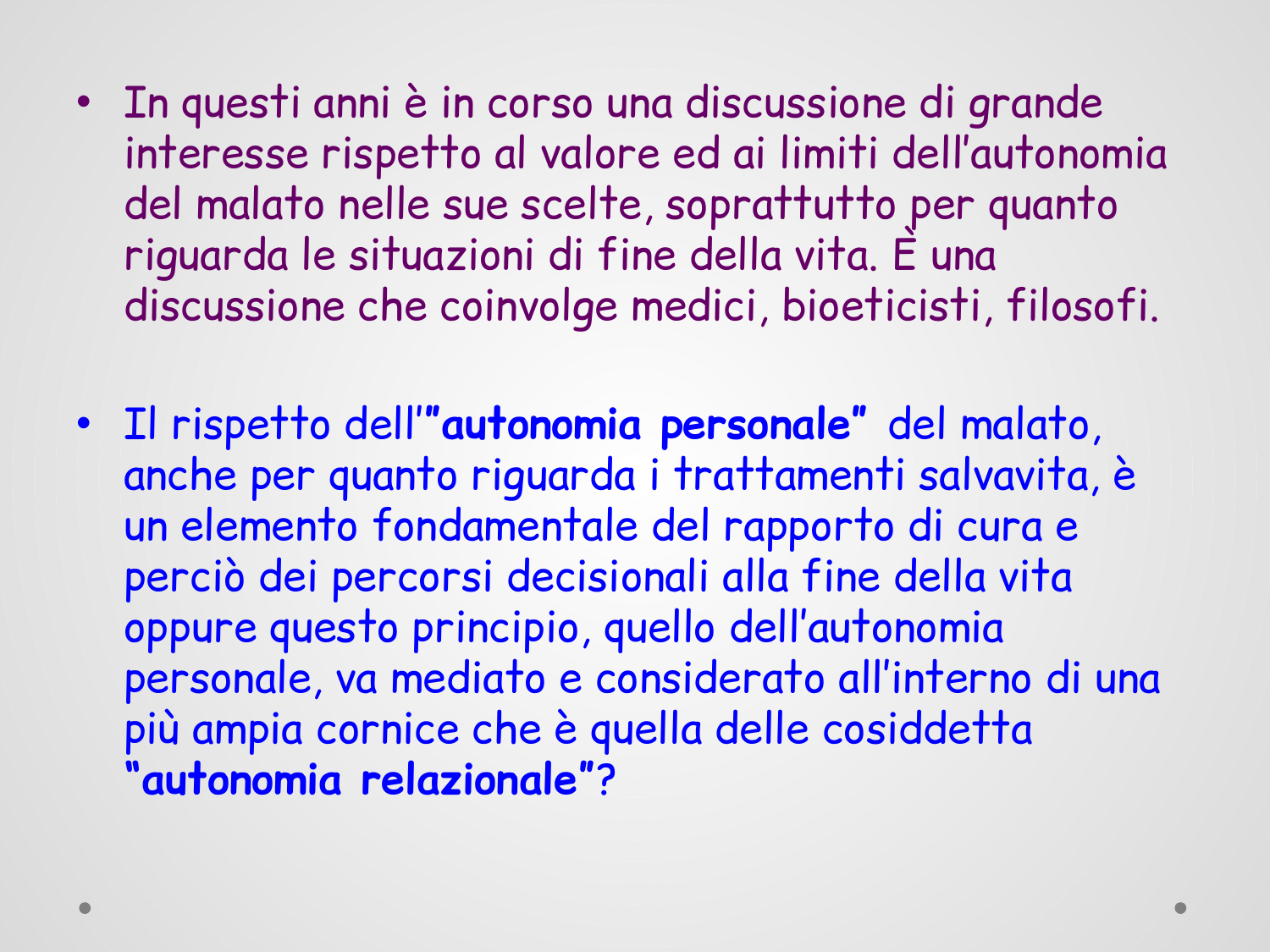

In questi anni è in corso una discussione di grande interesse rispetto al valore ed ai limiti dell’autonomia del malato nelle sue scelte, soprattutto per quanto riguarda le situazioni di fine della vita. È una discussione che coinvolge medici, bioeticisti, filosofi.

Il rispetto dell’”autonomia personale” del malato, anche per quanto riguarda i trattamenti salvavita, è un elemento fondamentale del rapporto di cura e perciò dei percorsi decisionali alla fine della vita oppure questo principio, quello dell’autonomia personale, va mediato e considerato all’interno di una più ampia cornice che è quella delle cosiddetta “autonomia relazionale”?